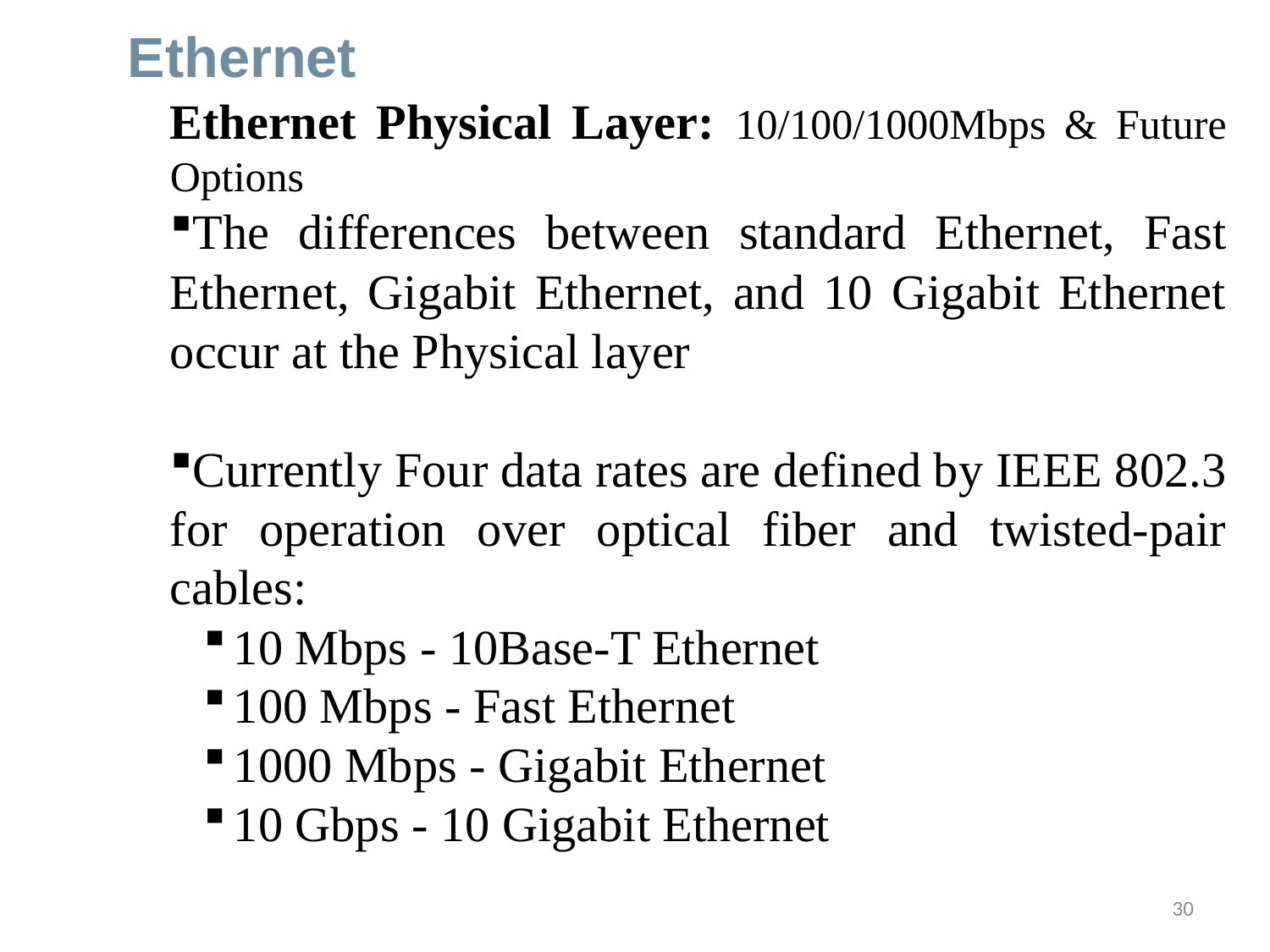

Ethernet
Ethernet Physical Layer: 10/100/1000Mbps & Future Options
The differences between standard Ethernet, Fast Ethernet, Gigabit Ethernet, and 10 Gigabit Ethernet occur at the Physical layer

Currently Four data rates are defined by IEEE 802.3 for operation over optical fiber and twisted-pair cables:
10 Mbps - 10Base-T Ethernet
100 Mbps - Fast Ethernet
1000 Mbps - Gigabit Ethernet
10 Gbps - 10 Gigabit Ethernet

30